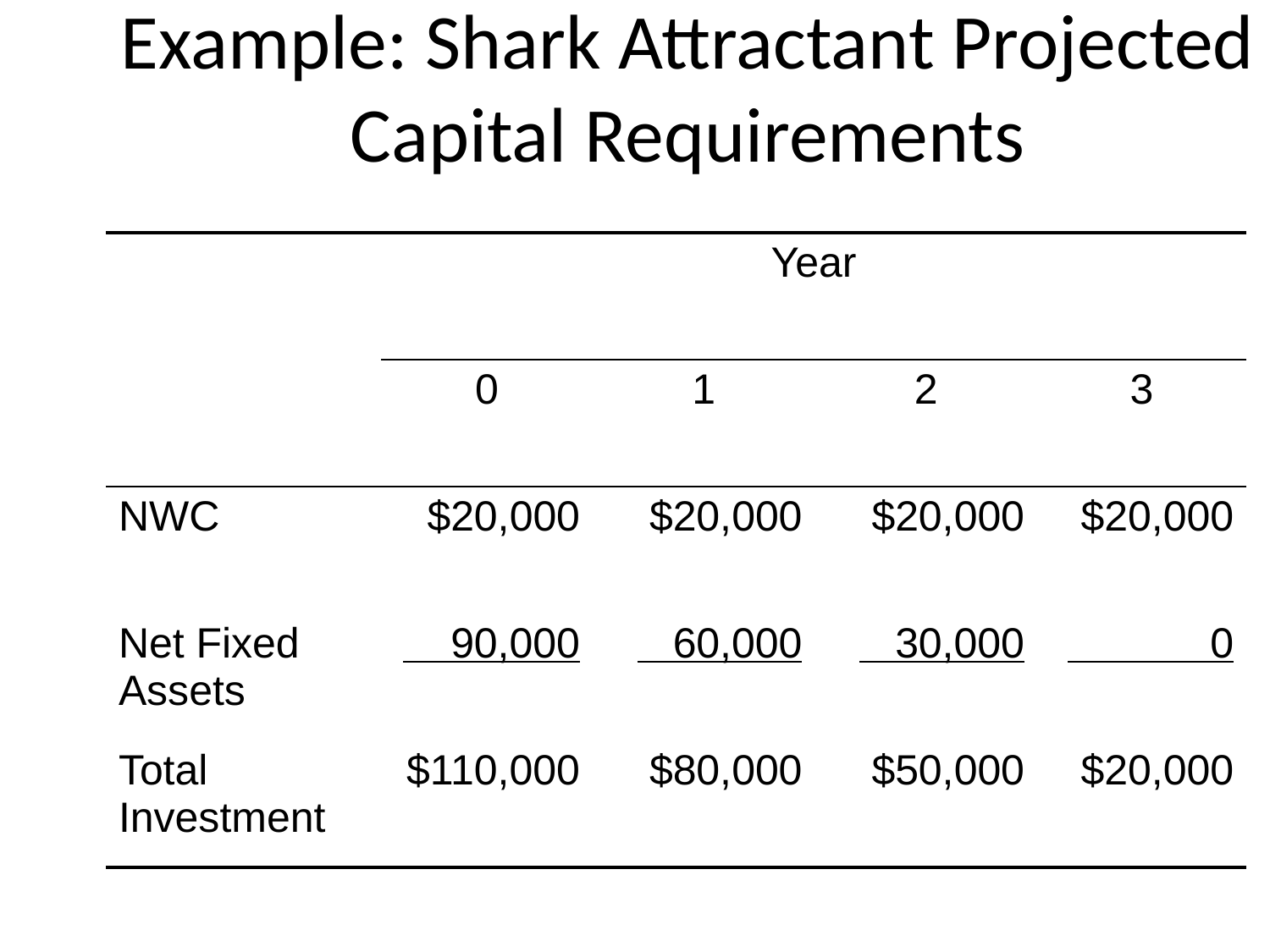

# Example: Shark Attractant Projected Capital Requirements
|  | Year |  |  |  |
| --- | --- | --- | --- | --- |
|  | 0 | 1 | 2 | 3 |
| NWC | $20,000 | $20,000 | $20,000 | $20,000 |
| Net Fixed Assets | 90,000 | 60,000 | 30,000 | 0 |
| Total Investment | $110,000 | $80,000 | $50,000 | $20,000 |